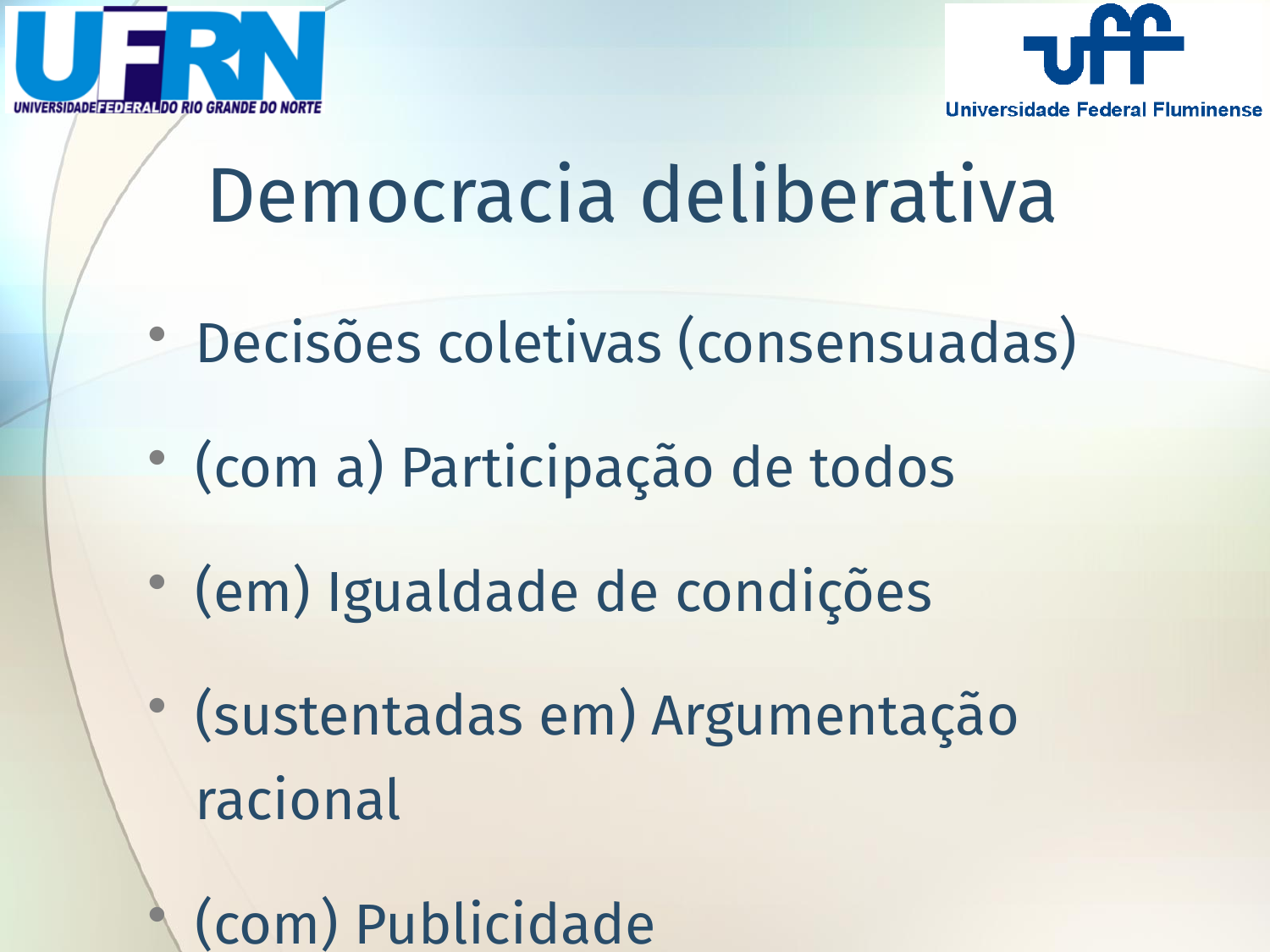

# Democracia deliberativa
Decisões coletivas (consensuadas)
(com a) Participação de todos
(em) Igualdade de condições
(sustentadas em) Argumentação racional
(com) Publicidade